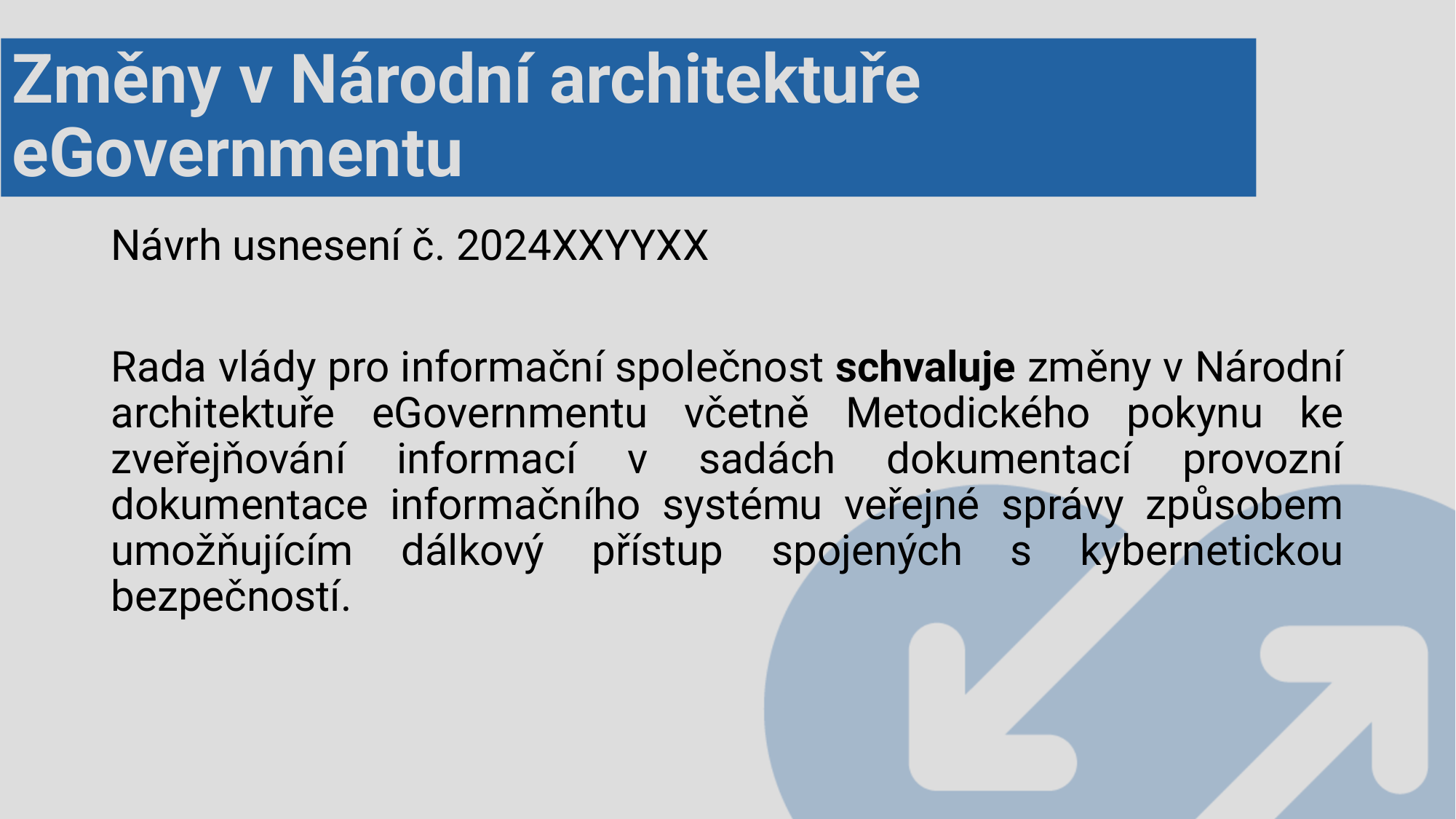

# Změny v Národní architektuře eGovernmentu
Návrh usnesení č. 2024XXYYXX

Rada vlády pro informační společnost schvaluje změny v Národní architektuře eGovernmentu včetně Metodického pokynu ke zveřejňování informací v sadách dokumentací provozní dokumentace informačního systému veřejné správy způsobem umožňujícím dálkový přístup spojených s kybernetickou bezpečností.